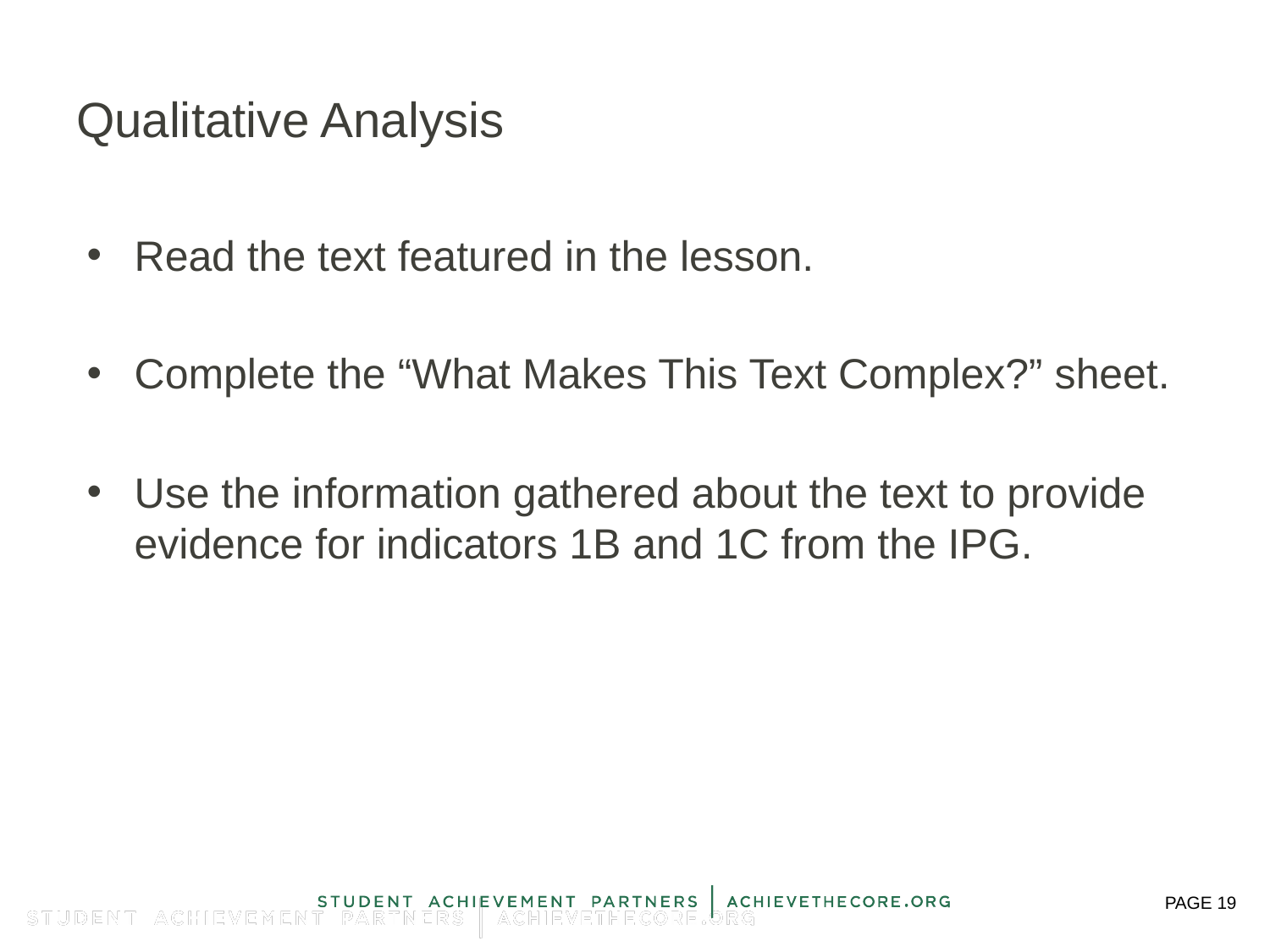

# Qualitative Analysis
Read the text featured in the lesson.

Complete the “What Makes This Text Complex?” sheet.

Use the information gathered about the text to provide evidence for indicators 1B and 1C from the IPG.